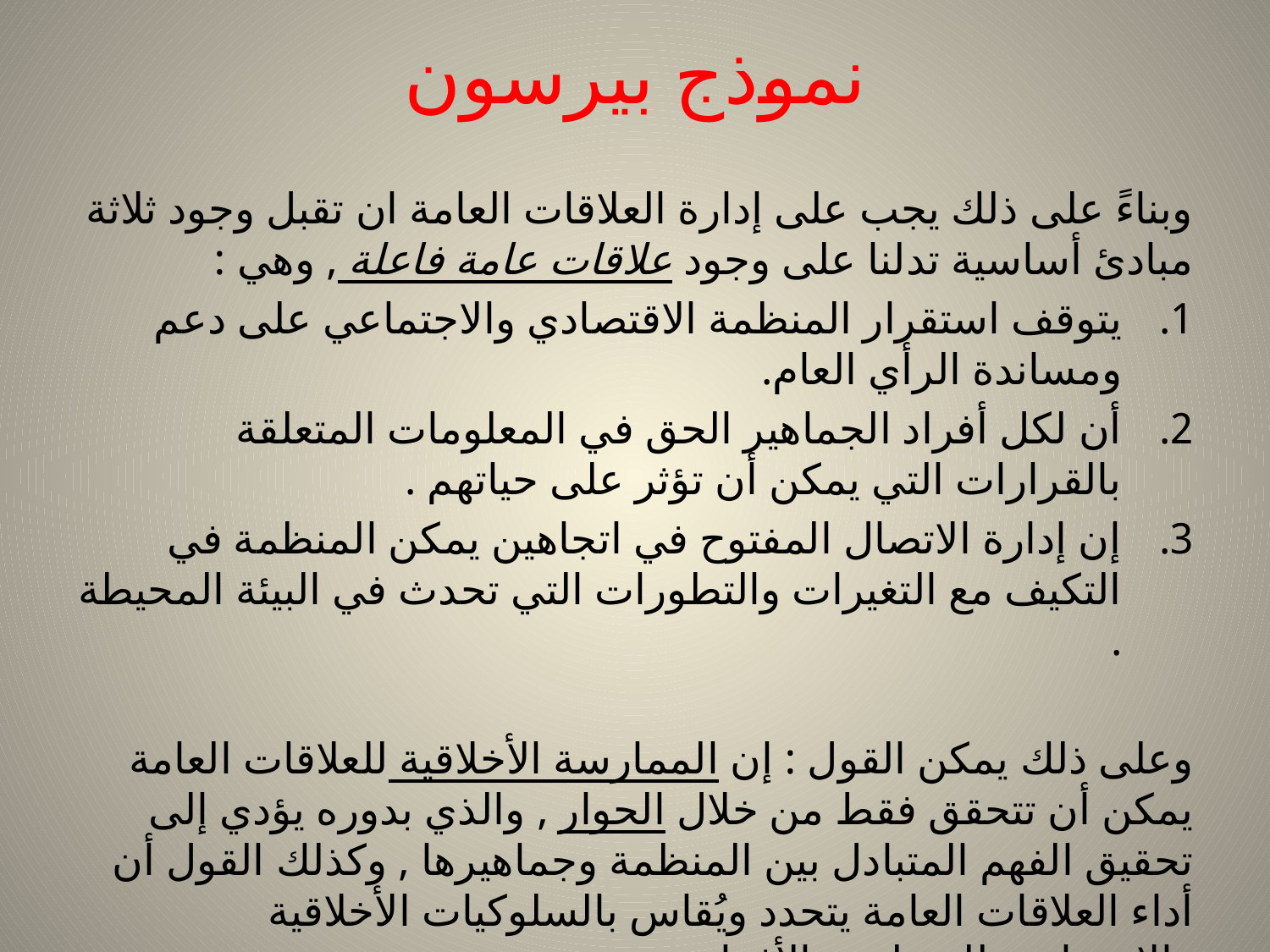

# نموذج بيرسون

وبناءً على ذلك يجب على إدارة العلاقات العامة ان تقبل وجود ثلاثة مبادئ أساسية تدلنا على وجود علاقات عامة فاعلة , وهي :
يتوقف استقرار المنظمة الاقتصادي والاجتماعي على دعم ومساندة الرأي العام.
أن لكل أفراد الجماهير الحق في المعلومات المتعلقة بالقرارات التي يمكن أن تؤثر على حياتهم .
إن إدارة الاتصال المفتوح في اتجاهين يمكن المنظمة في التكيف مع التغيرات والتطورات التي تحدث في البيئة المحيطة .

وعلى ذلك يمكن القول : إن الممارسة الأخلاقية للعلاقات العامة يمكن أن تتحقق فقط من خلال الحوار , والذي بدوره يؤدي إلى تحقيق الفهم المتبادل بين المنظمة وجماهيرها , وكذلك القول أن أداء العلاقات العامة يتحدد ويُقاس بالسلوكيات الأخلاقية والاجتماعية للمنظمة والأفراد.